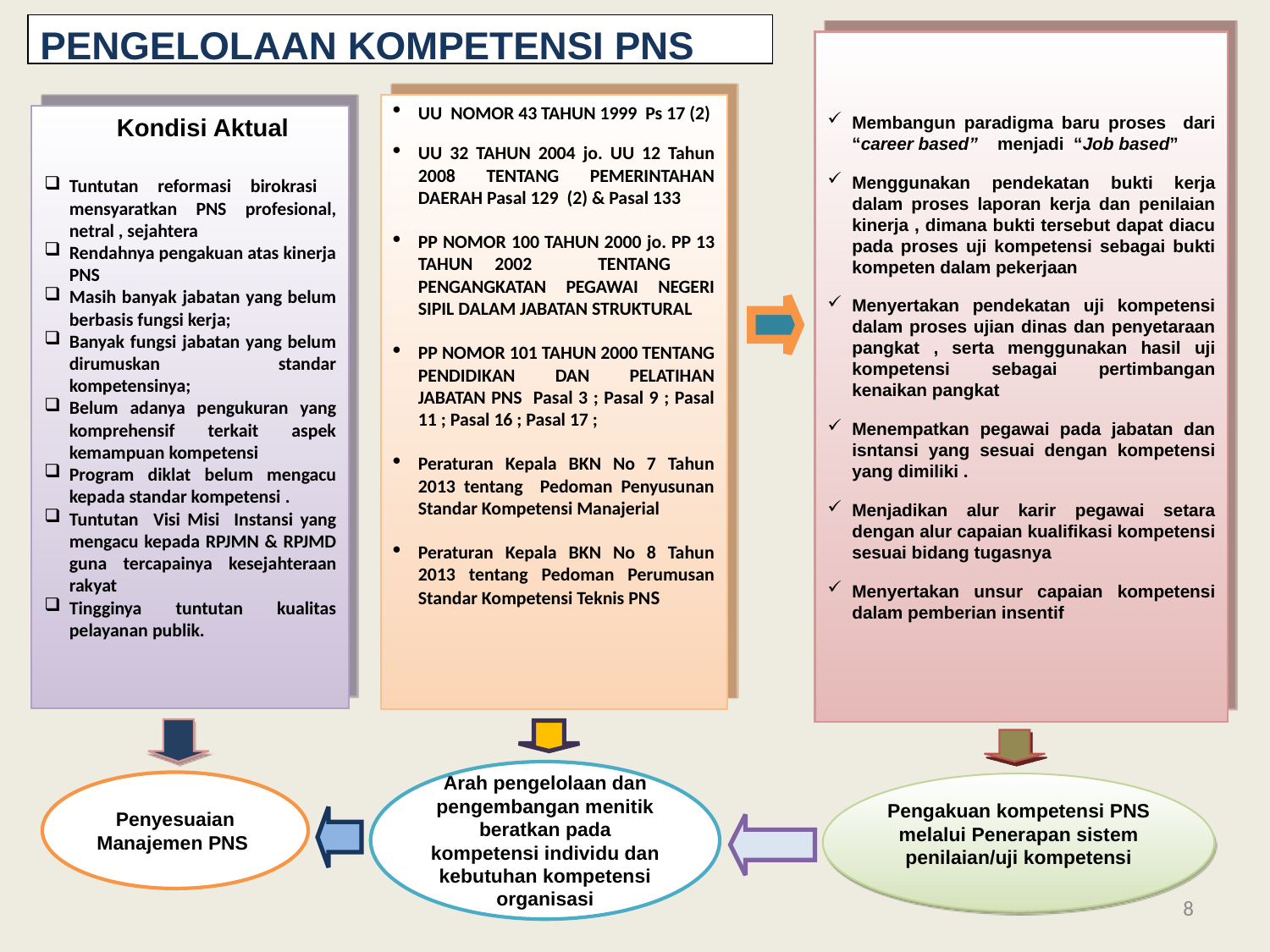

PENGELOLAAN KOMPETENSI PNS

Membangun paradigma baru proses  dari “career based”    menjadi  “Job based”
Menggunakan pendekatan bukti kerja dalam proses laporan kerja dan penilaian kinerja , dimana bukti tersebut dapat diacu pada proses uji kompetensi sebagai bukti kompeten dalam pekerjaan
Menyertakan pendekatan uji kompetensi dalam proses ujian dinas dan penyetaraan pangkat , serta menggunakan hasil uji kompetensi sebagai pertimbangan kenaikan pangkat
Menempatkan pegawai pada jabatan dan isntansi yang sesuai dengan kompetensi yang dimiliki .
Menjadikan alur karir pegawai setara dengan alur capaian kualifikasi kompetensi sesuai bidang tugasnya
Menyertakan unsur capaian kompetensi dalam pemberian insentif

UU  NOMOR 43 TAHUN 1999  Ps 17 (2)
UU 32 TAHUN 2004 jo. UU 12 Tahun 2008 TENTANG PEMERINTAHAN DAERAH Pasal 129  (2) & Pasal 133

PP NOMOR 100 TAHUN 2000 jo. PP 13 TAHUN 2002   TENTANG   PENGANGKATAN PEGAWAI NEGERI SIPIL DALAM JABATAN STRUKTURAL

PP NOMOR 101 TAHUN 2000 TENTANG PENDIDIKAN DAN PELATIHAN JABATAN PNS  Pasal 3 ; Pasal 9 ; Pasal 11 ; Pasal 16 ; Pasal 17 ;

Peraturan Kepala BKN No 7 Tahun 2013 tentang  Pedoman Penyusunan Standar Kompetensi Manajerial

Peraturan Kepala BKN No 8 Tahun 2013 tentang Pedoman Perumusan Standar Kompetensi Teknis PNS
Kondisi Aktual

Tuntutan reformasi birokrasi  mensyaratkan PNS profesional, netral , sejahtera
Rendahnya pengakuan atas kinerja PNS
Masih banyak jabatan yang belum berbasis fungsi kerja;
Banyak fungsi jabatan yang belum dirumuskan standar kompetensinya;
Belum adanya pengukuran yang komprehensif terkait aspek kemampuan kompetensi
Program diklat belum mengacu kepada standar kompetensi .
Tuntutan  Visi Misi  Instansi yang mengacu kepada RPJMN & RPJMD guna tercapainya kesejahteraan rakyat
Tingginya tuntutan kualitas pelayanan publik.

Arah pengelolaan dan pengembangan menitik beratkan pada kompetensi individu dan kebutuhan kompetensi organisasi
Penyesuaian Manajemen PNS
Pengakuan kompetensi PNS melalui Penerapan sistem penilaian/uji kompetensi

8